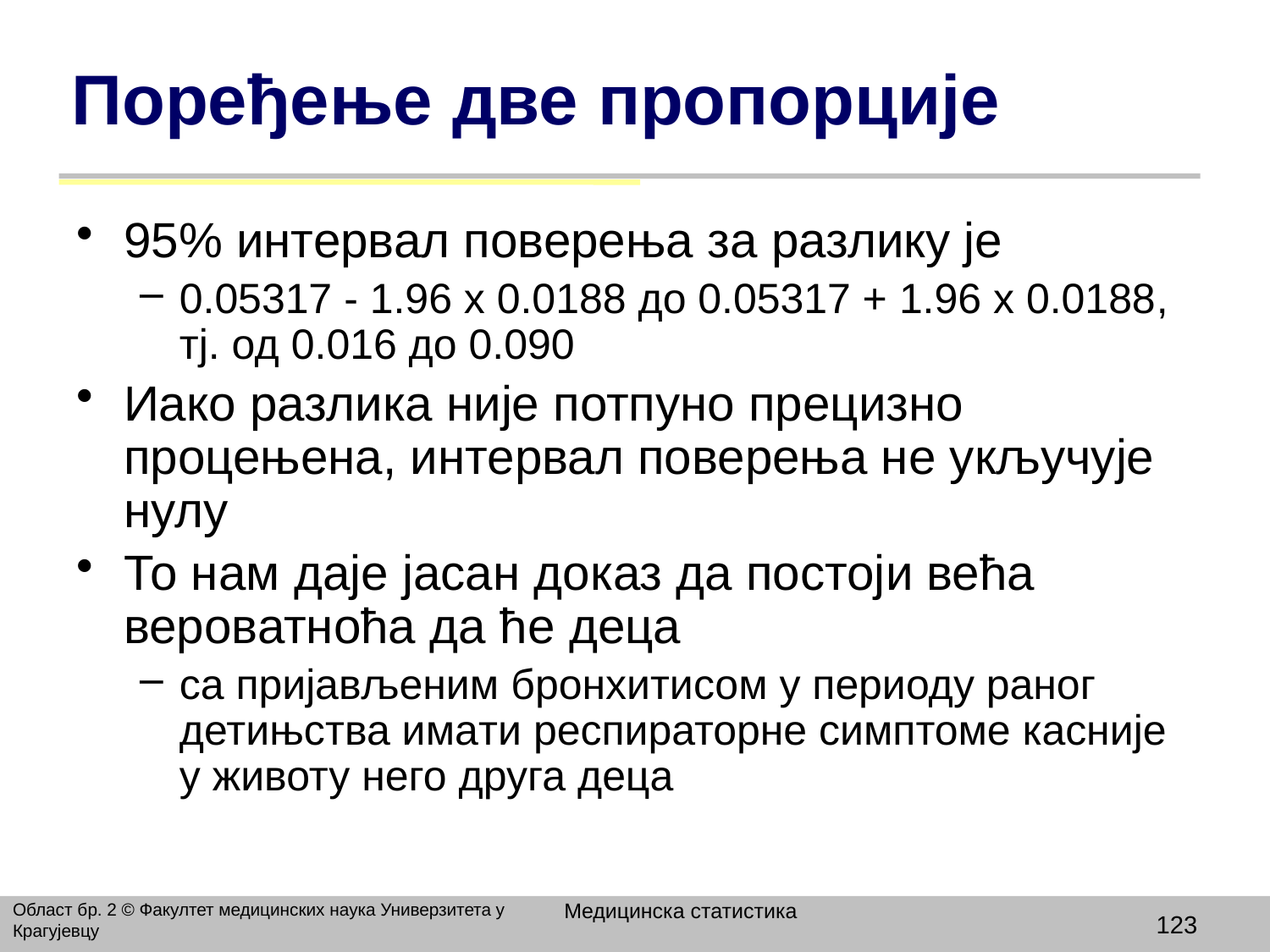

# Поређење две пропорције
95% интервал поверења за разлику је
0.05317 - 1.96 x 0.0188 до 0.05317 + 1.96 x 0.0188, тј. од 0.016 до 0.090
Иако разлика није потпуно прецизно процењена, интервал поверења не укључује нулу
То нам даје јасан доказ да постоји већа вероватноћа да ће деца
са пријављеним бронхитисом у периоду раног детињства имати респираторне симптоме касније у животу него друга деца
Медицинска статистика
Област бр. 2 © Факултет медицинских наука Универзитета у Крагујевцу
123